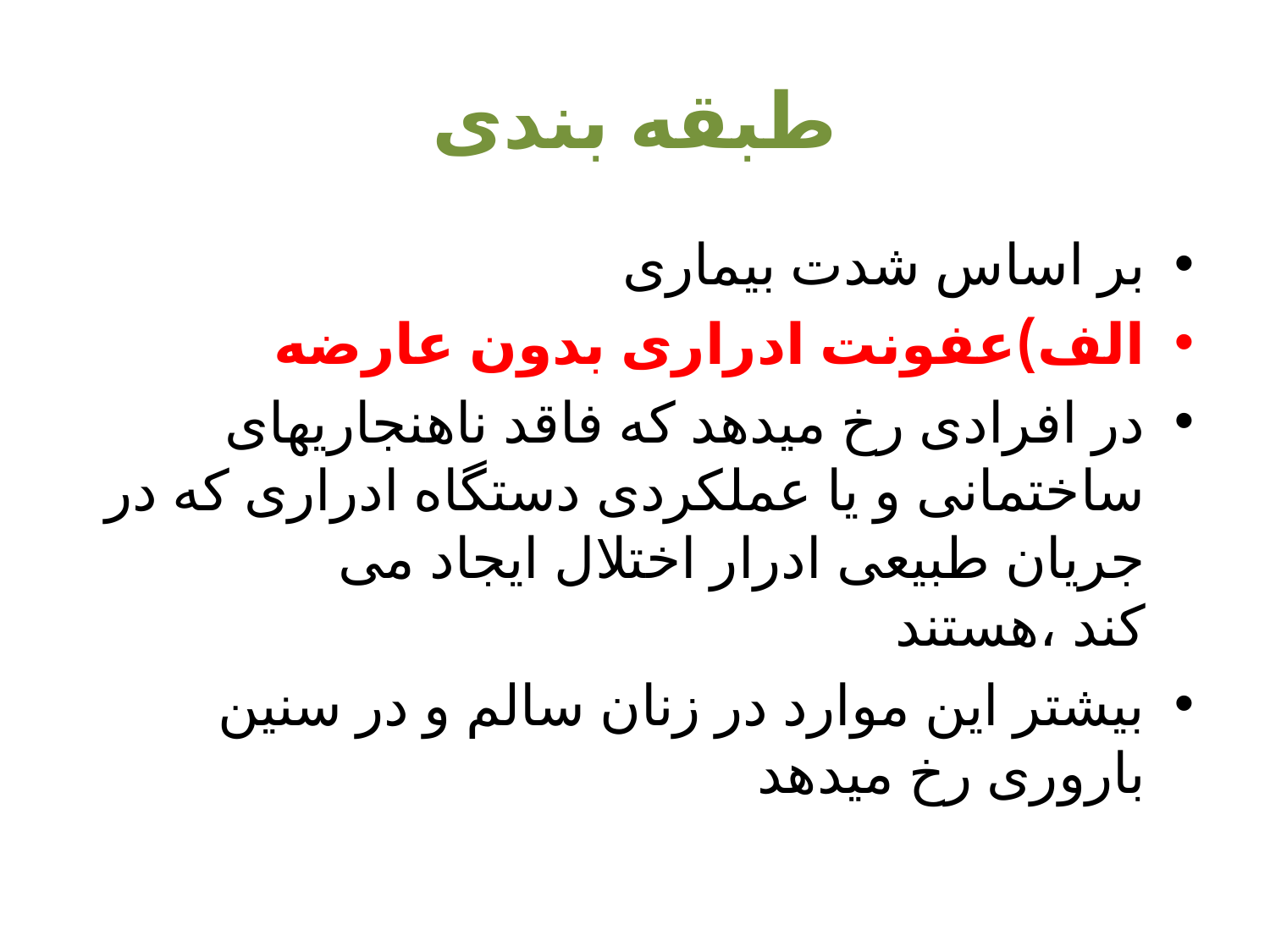

# طبقه بندی
بر اساس شدت بیماری
الف)عفونت ادراری بدون عارضه
در افرادی رخ میدهد که فاقد ناهنجاریهای ساختمانی و یا عملکردی دستگاه ادراری که در جریان طبیعی ادرار اختلال ایجاد می کند ،هستند
بیشتر این موارد در زنان سالم و در سنین باروری رخ میدهد